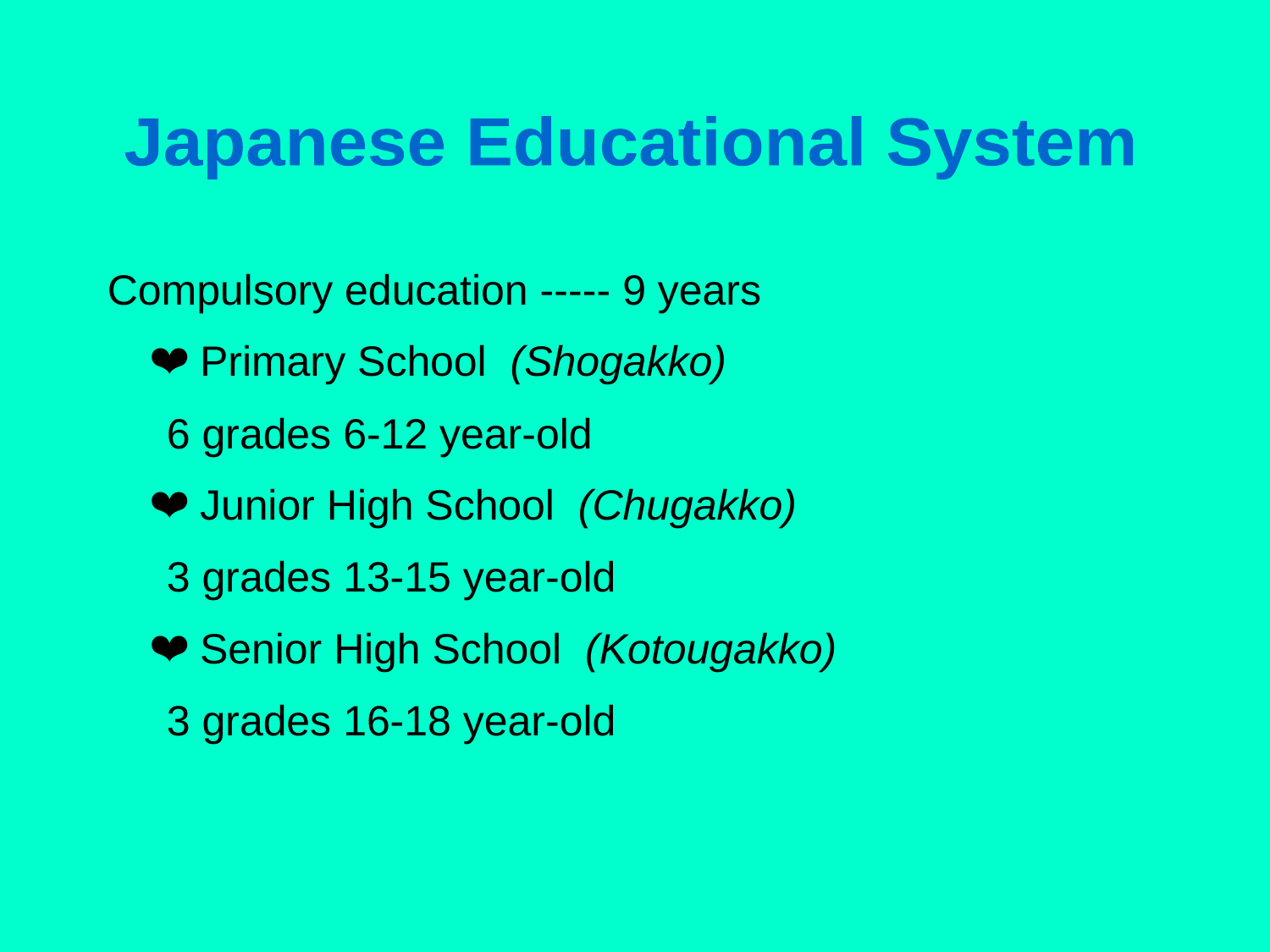

Japanese Educational System
Compulsory education ----- 9 years
　❤Primary School  (Shogakko)
     6 grades 6-12 year-old
　❤Junior High School  (Chugakko)
     3 grades 13-15 year-old
　❤Senior High School  (Kotougakko)
     3 grades 16-18 year-old